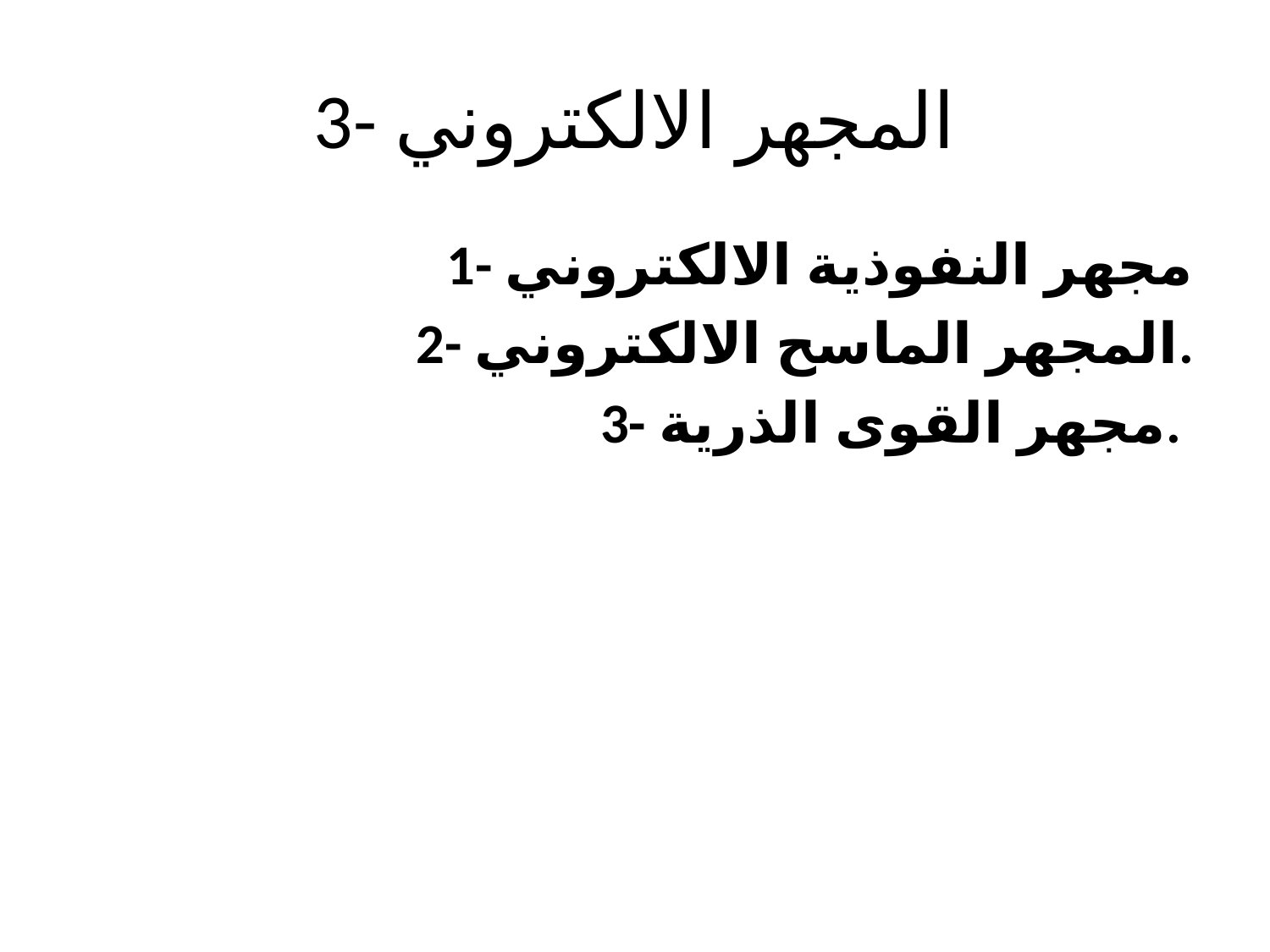

# 3- المجهر الالكتروني
1- مجهر النفوذية الالكتروني
2- المجهر الماسح الالكتروني.
3- مجهر القوى الذرية.